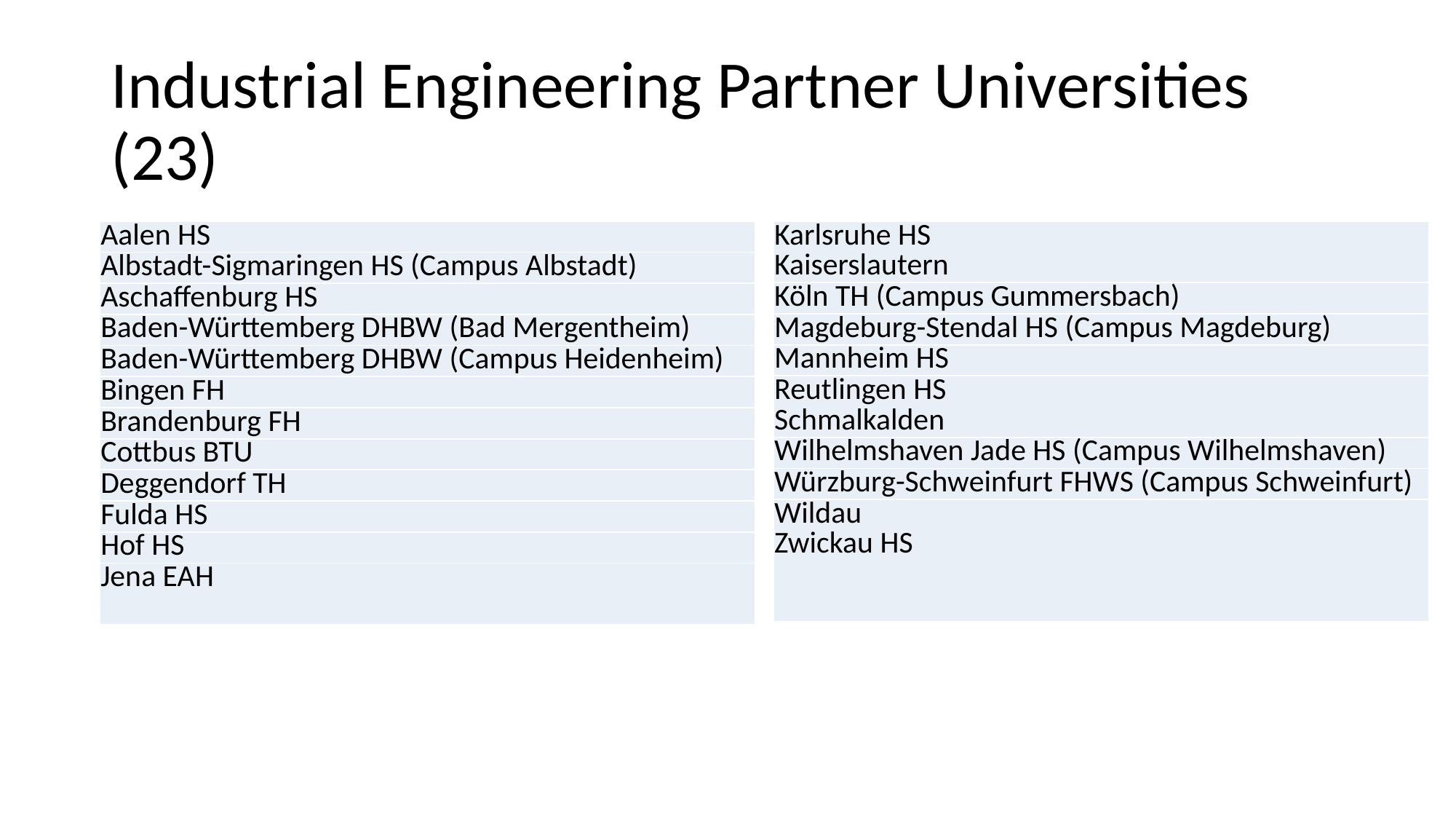

# Industrial Engineering Partner Universities (23)
| Aalen HS |
| --- |
| Albstadt-Sigmaringen HS (Campus Albstadt) |
| Aschaffenburg HS |
| Baden-Württemberg DHBW (Bad Mergentheim) |
| Baden-Württemberg DHBW (Campus Heidenheim) |
| Bingen FH |
| Brandenburg FH |
| Cottbus BTU |
| Deggendorf TH |
| Fulda HS |
| Hof HS |
| Jena EAH |
| Karlsruhe HS Kaiserslautern |
| --- |
| Köln TH (Campus Gummersbach) |
| Magdeburg-Stendal HS (Campus Magdeburg) |
| Mannheim HS |
| Reutlingen HS Schmalkalden |
| Wilhelmshaven Jade HS (Campus Wilhelmshaven) |
| Würzburg-Schweinfurt FHWS (Campus Schweinfurt) |
| Wildau Zwickau HS |